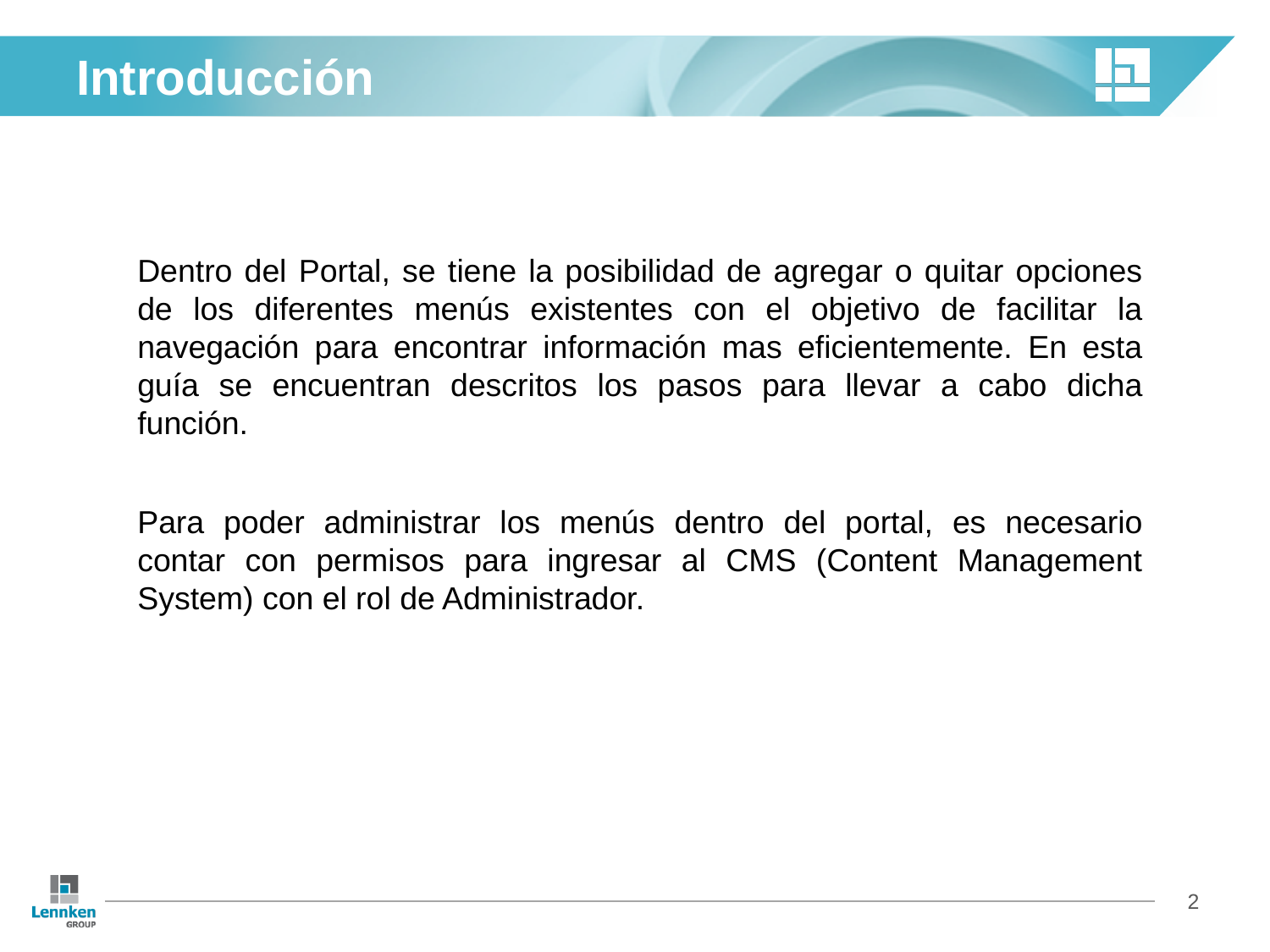

# Introducción
Dentro del Portal, se tiene la posibilidad de agregar o quitar opciones de los diferentes menús existentes con el objetivo de facilitar la navegación para encontrar información mas eficientemente. En esta guía se encuentran descritos los pasos para llevar a cabo dicha función.

Para poder administrar los menús dentro del portal, es necesario contar con permisos para ingresar al CMS (Content Management System) con el rol de Administrador.

2